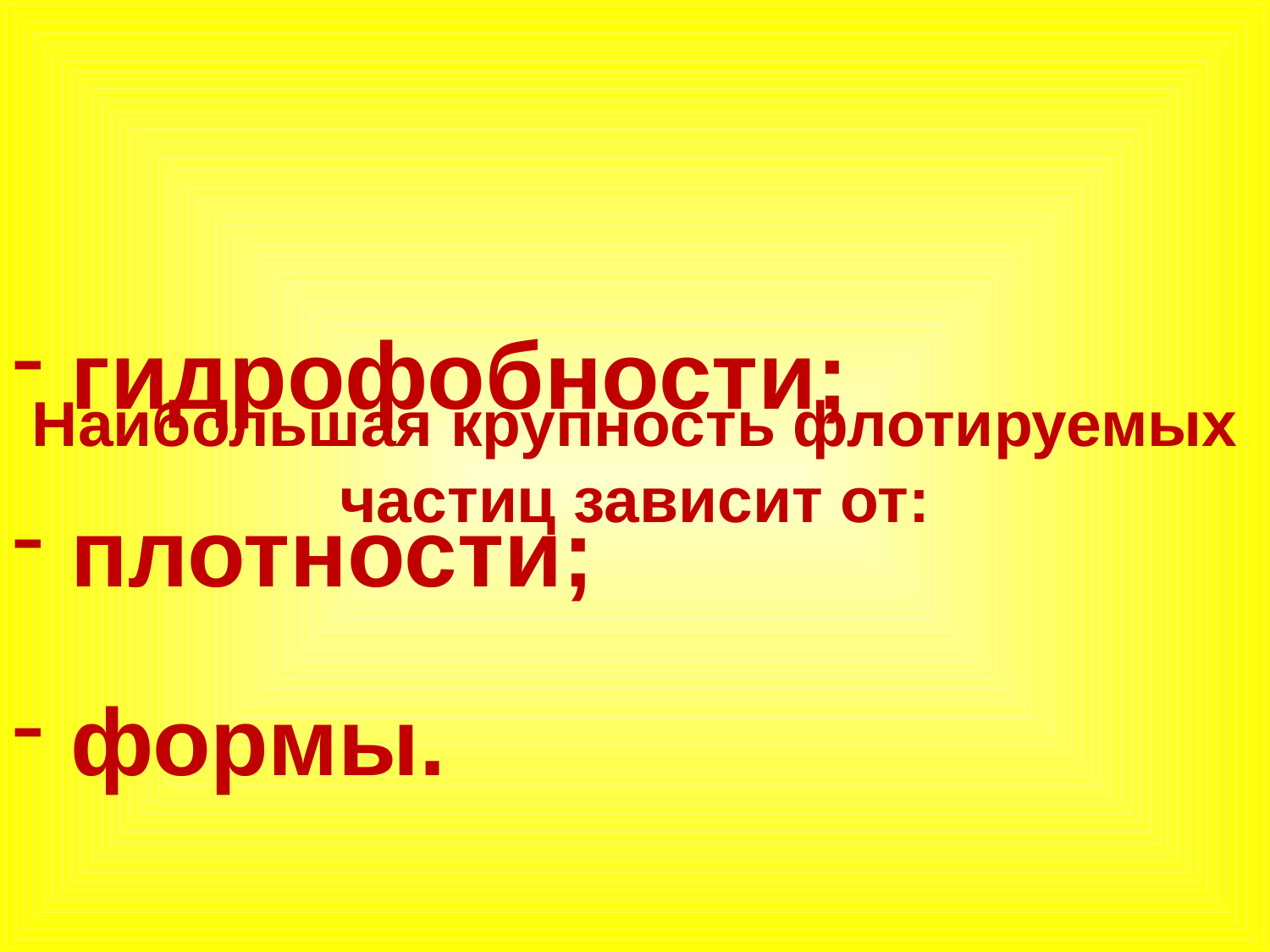

гидрофобности;
Наибольшая крупность флотируемых частиц зависит от:
 плотности;
 формы.